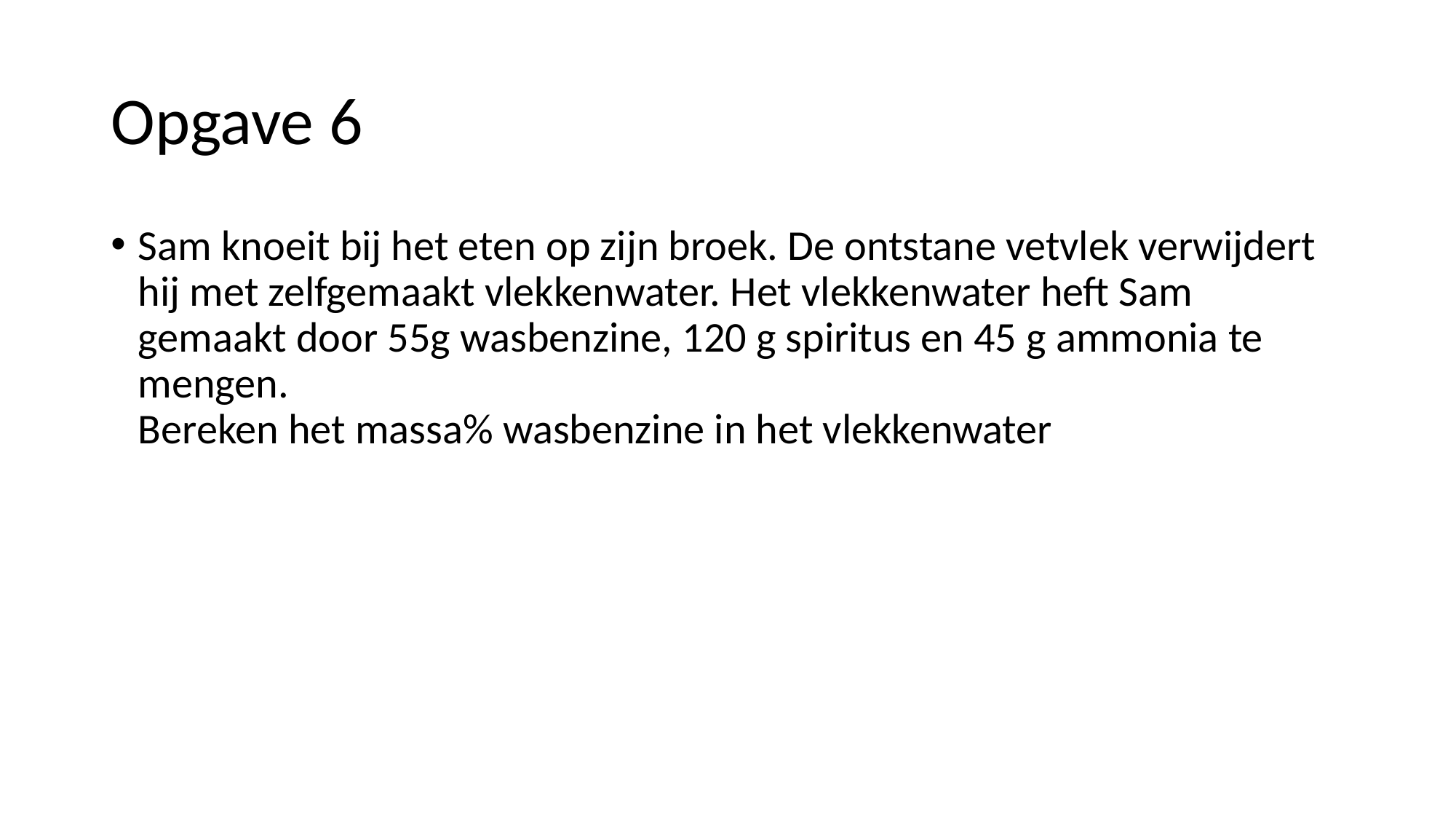

# Opgave 6
Sam knoeit bij het eten op zijn broek. De ontstane vetvlek verwijdert hij met zelfgemaakt vlekkenwater. Het vlekkenwater heft Sam gemaakt door 55g wasbenzine, 120 g spiritus en 45 g ammonia te mengen.
Bereken het massa% wasbenzine in het vlekkenwater